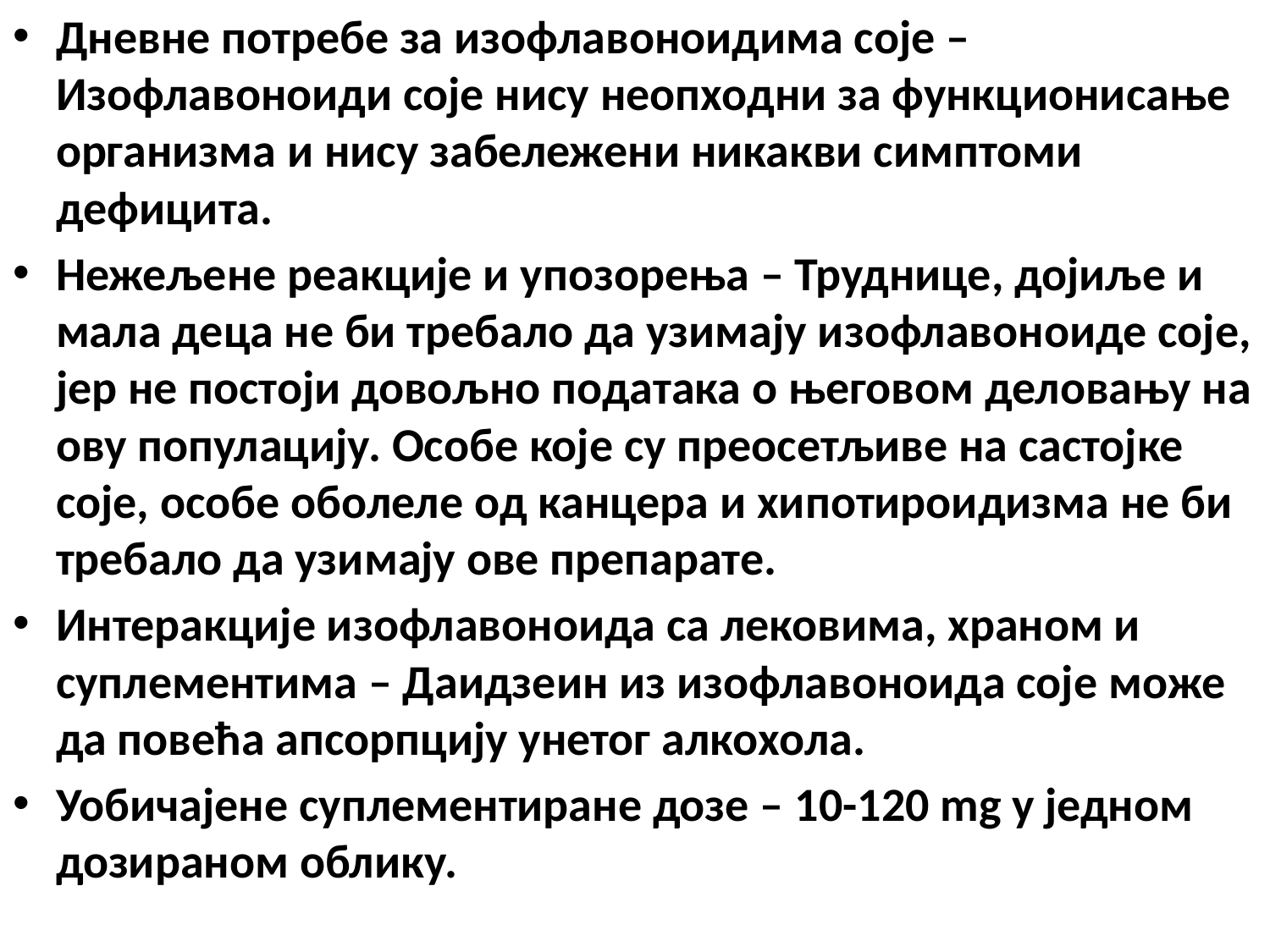

Дневне потребе за изофлавоноидима соје – Изофлавоноиди соје нису неопходни за функционисање организма и нису забележени никакви симптоми дефицита.
Нежељене реакције и упозорења – Труднице, дојиље и мала деца не би требало да узимају изофлавоноиде соје, јер не постоји довољно података о његовом деловању на ову популацију. Особе које су преосетљиве на састојке соје, особе оболеле од канцера и хипотироидизма не би требало да узимају ове препарате.
Интеракције изофлавоноида са лековима, храном и суплементима – Даидзеин из изофлавоноида соје може да повећа апсорпцију унетог алкохола.
Уобичајене суплементиране дозе – 10-120 mg у једном дозираном облику.